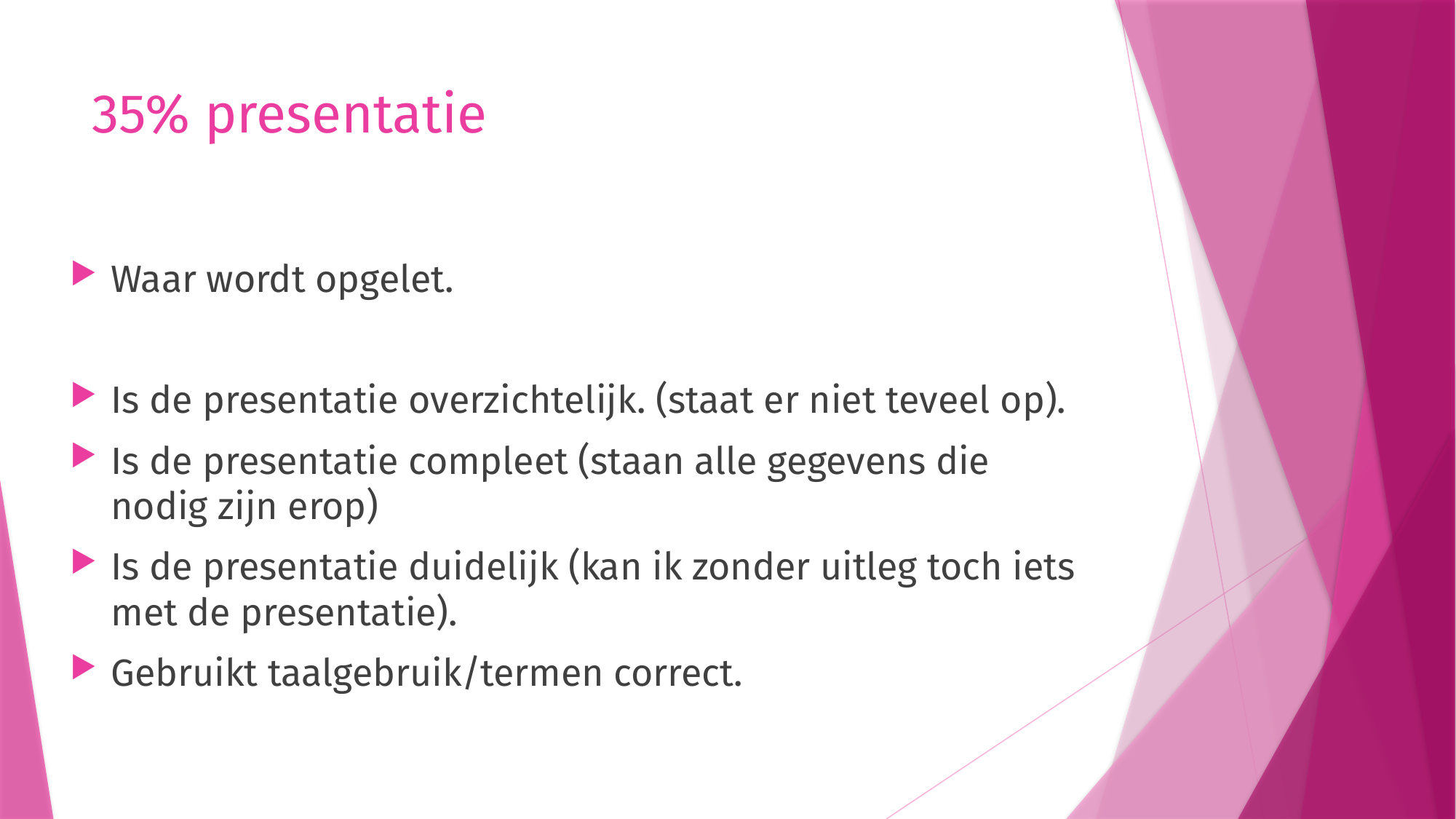

# 35% presentatie
Waar wordt opgelet.

Is de presentatie overzichtelijk. (staat er niet teveel op).
Is de presentatie compleet (staan alle gegevens die nodig zijn erop)
Is de presentatie duidelijk (kan ik zonder uitleg toch iets met de presentatie).
Gebruikt taalgebruik/termen correct.